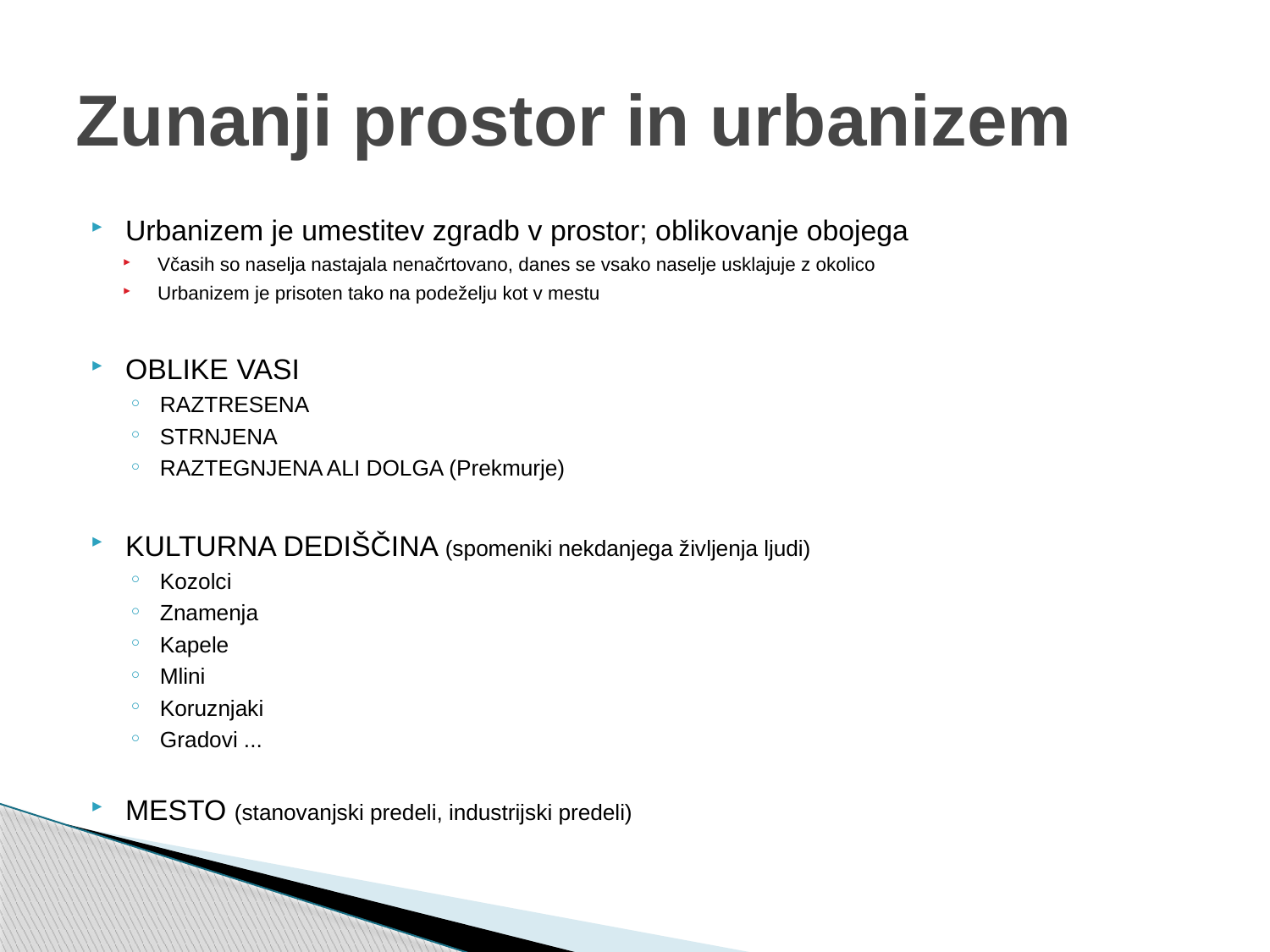

# Zunanji prostor in urbanizem
Urbanizem je umestitev zgradb v prostor; oblikovanje obojega
Včasih so naselja nastajala nenačrtovano, danes se vsako naselje usklajuje z okolico
Urbanizem je prisoten tako na podeželju kot v mestu

OBLIKE VASI
RAZTRESENA
STRNJENA
RAZTEGNJENA ALI DOLGA (Prekmurje)

KULTURNA DEDIŠČINA (spomeniki nekdanjega življenja ljudi)
Kozolci
Znamenja
Kapele
Mlini
Koruznjaki
Gradovi ...

MESTO (stanovanjski predeli, industrijski predeli)